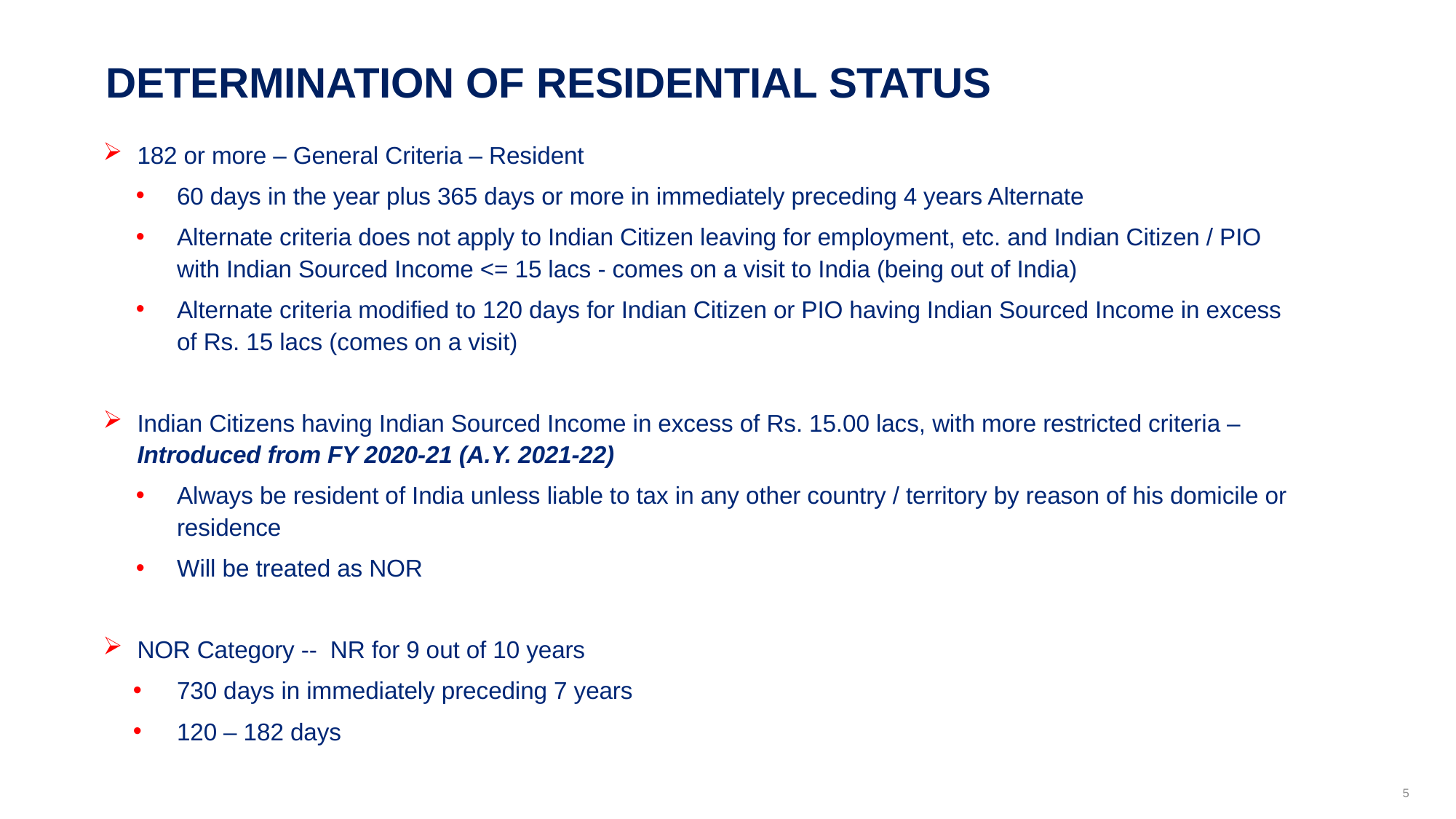

# DETERMINATION OF RESIDENTIAL STATUS
182 or more – General Criteria – Resident
60 days in the year plus 365 days or more in immediately preceding 4 years Alternate
Alternate criteria does not apply to Indian Citizen leaving for employment, etc. and Indian Citizen / PIO with Indian Sourced Income <= 15 lacs - comes on a visit to India (being out of India)
Alternate criteria modified to 120 days for Indian Citizen or PIO having Indian Sourced Income in excess of Rs. 15 lacs (comes on a visit)

Indian Citizens having Indian Sourced Income in excess of Rs. 15.00 lacs, with more restricted criteria – Introduced from FY 2020-21 (A.Y. 2021-22)
Always be resident of India unless liable to tax in any other country / territory by reason of his domicile or residence
Will be treated as NOR

NOR Category --  NR for 9 out of 10 years
730 days in immediately preceding 7 years
120 – 182 days
5